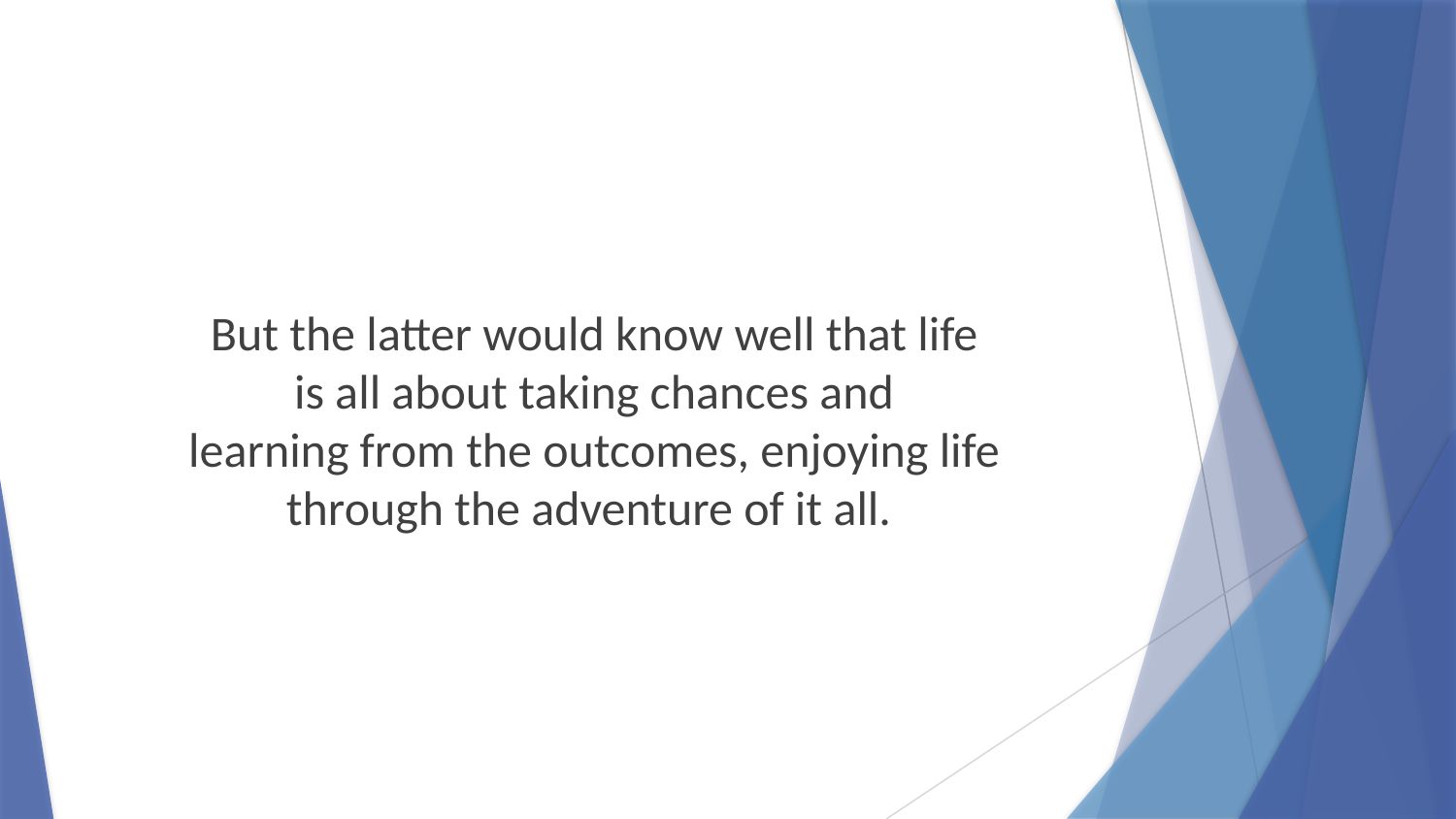

But the latter would know well that life
is all about taking chances and
learning from the outcomes, enjoying life
through the adventure of it all.